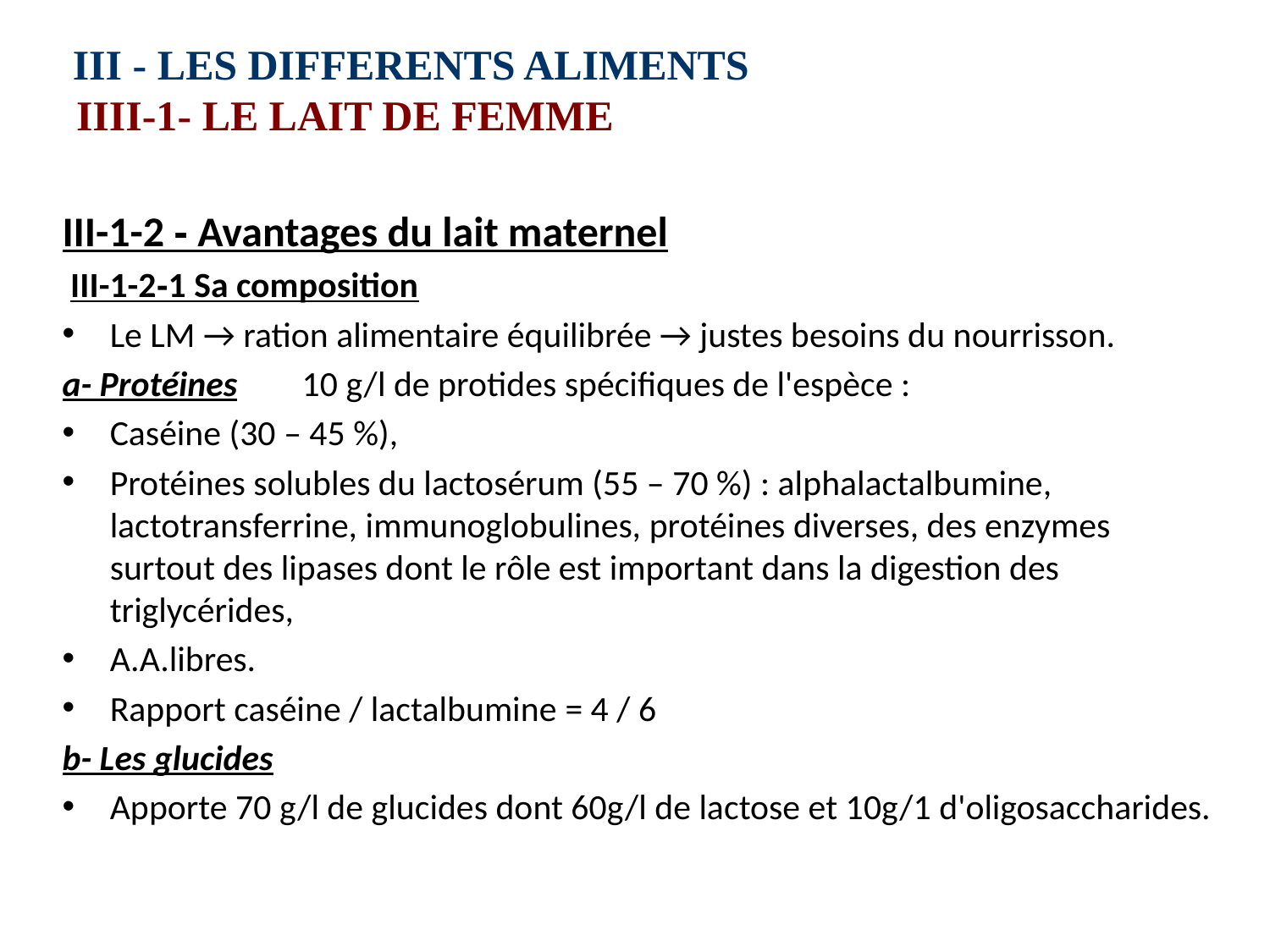

# III ‑ LES DIFFERENTS ALIMENTS IIII-1‑ LE LAIT DE FEMME
III-1-2 ‑ Avantages du lait maternel
 III-1-2‑1 Sa composition
Le LM → ration alimentaire équilibrée → justes besoins du nourrisson.
a- Protéines        10 g/l de protides spécifiques de l'espèce :
Caséine (30 – 45 %),
Protéines solubles du lactosérum (55 – 70 %) : alphalactalbumine, lactotransferrine, immunoglobulines, protéines diverses, des enzymes surtout des lipases dont le rôle est important dans la digestion des triglycérides,
A.A.libres.
Rapport caséine / lactalbumine = 4 / 6
b- Les glucides
Apporte 70 g/l de glucides dont 60g/l de lactose et 10g/1 d'oligosaccharides.